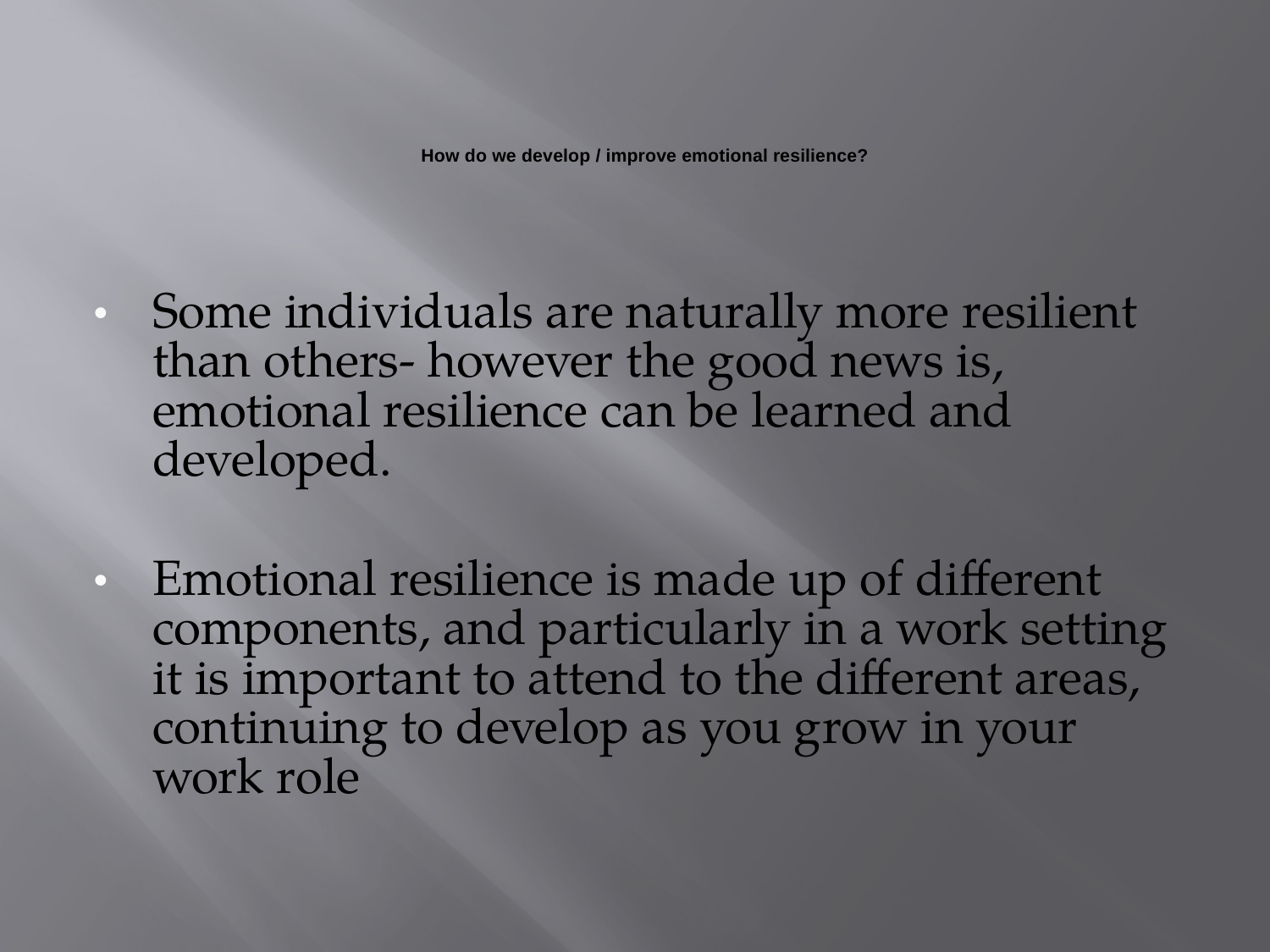

# How do we develop / improve emotional resilience?

Some individuals are naturally more resilient than others- however the good news is, emotional resilience can be learned and developed.

Emotional resilience is made up of different components, and particularly in a work setting it is important to attend to the different areas, continuing to develop as you grow in your work role